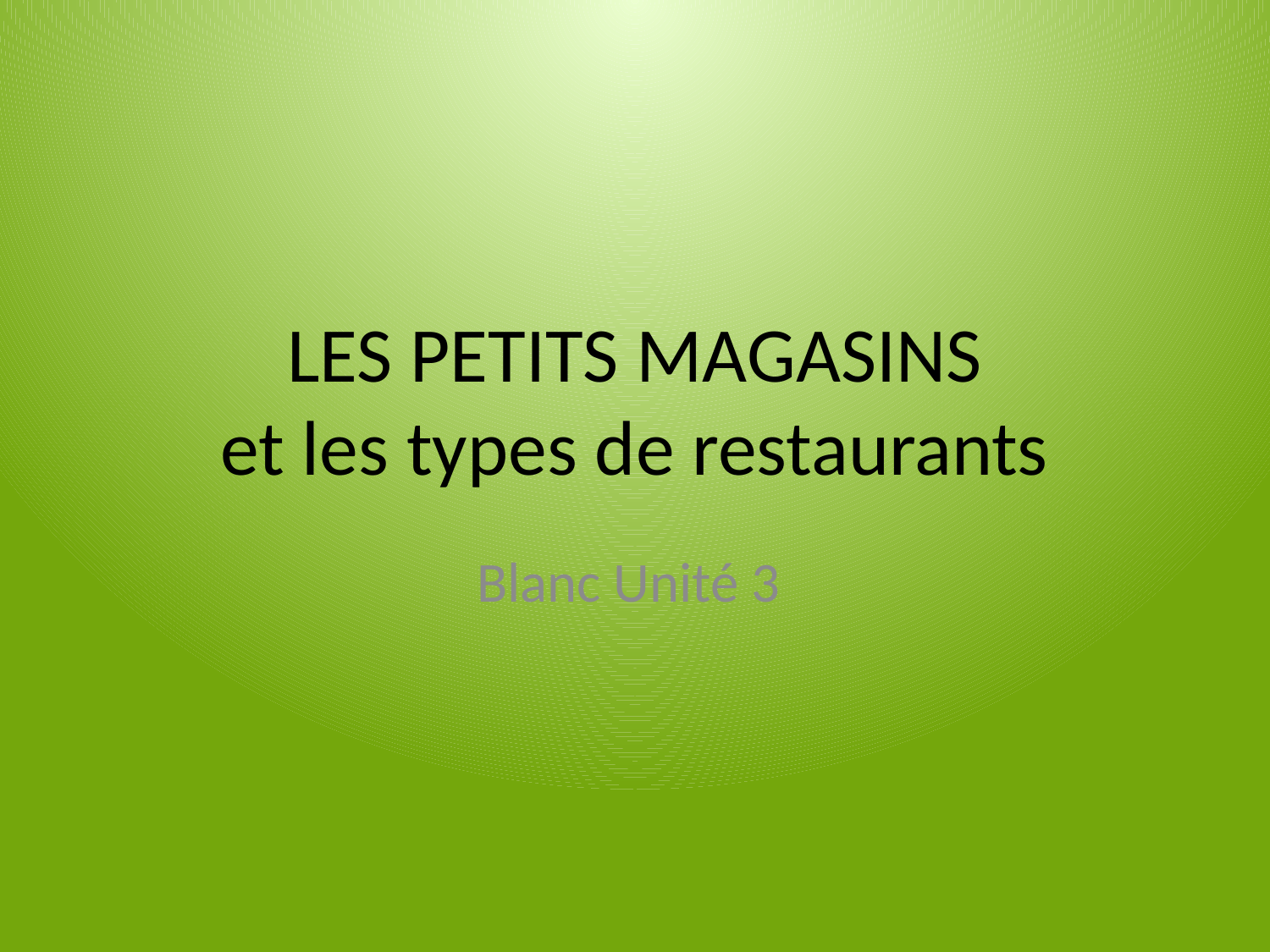

# LES PETITS MAGASINS et les types de restaurants
Blanc Unité 3